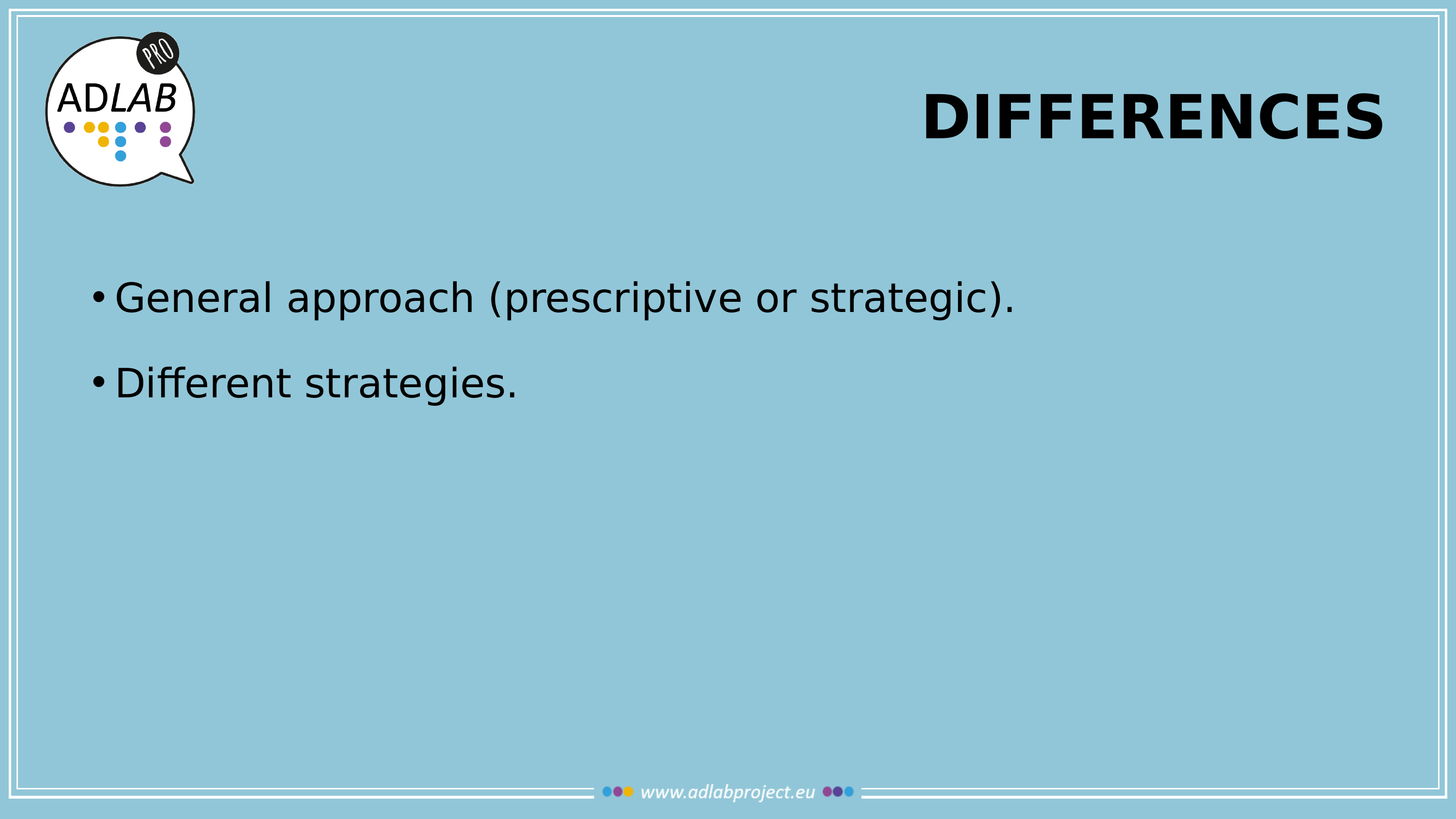

# DIFFERENCES
General approach (prescriptive or strategic).
Different strategies.